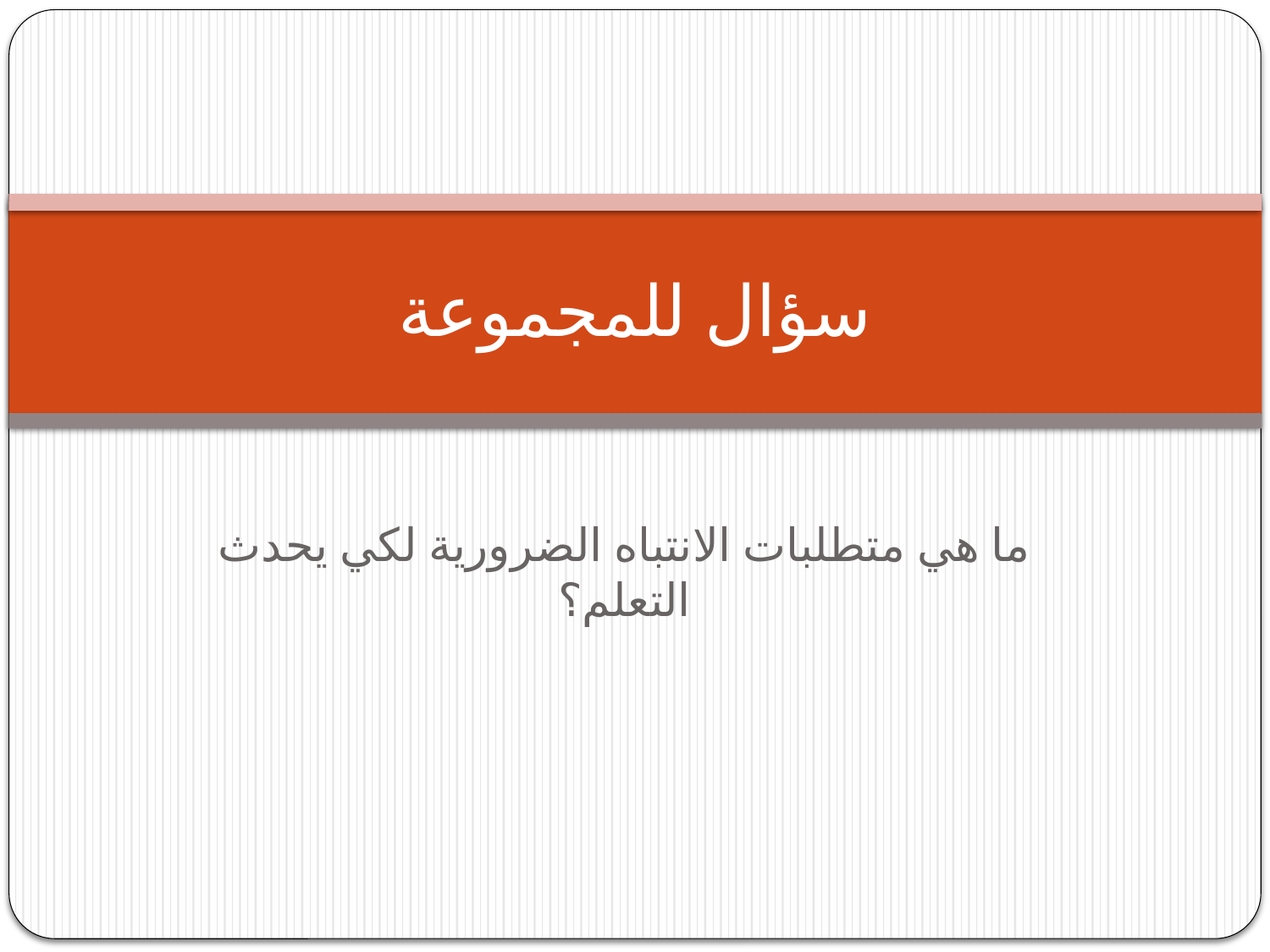

# سؤال للمجموعة

ما هي متطلبات الانتباه الضرورية لكي يحدث التعلم؟